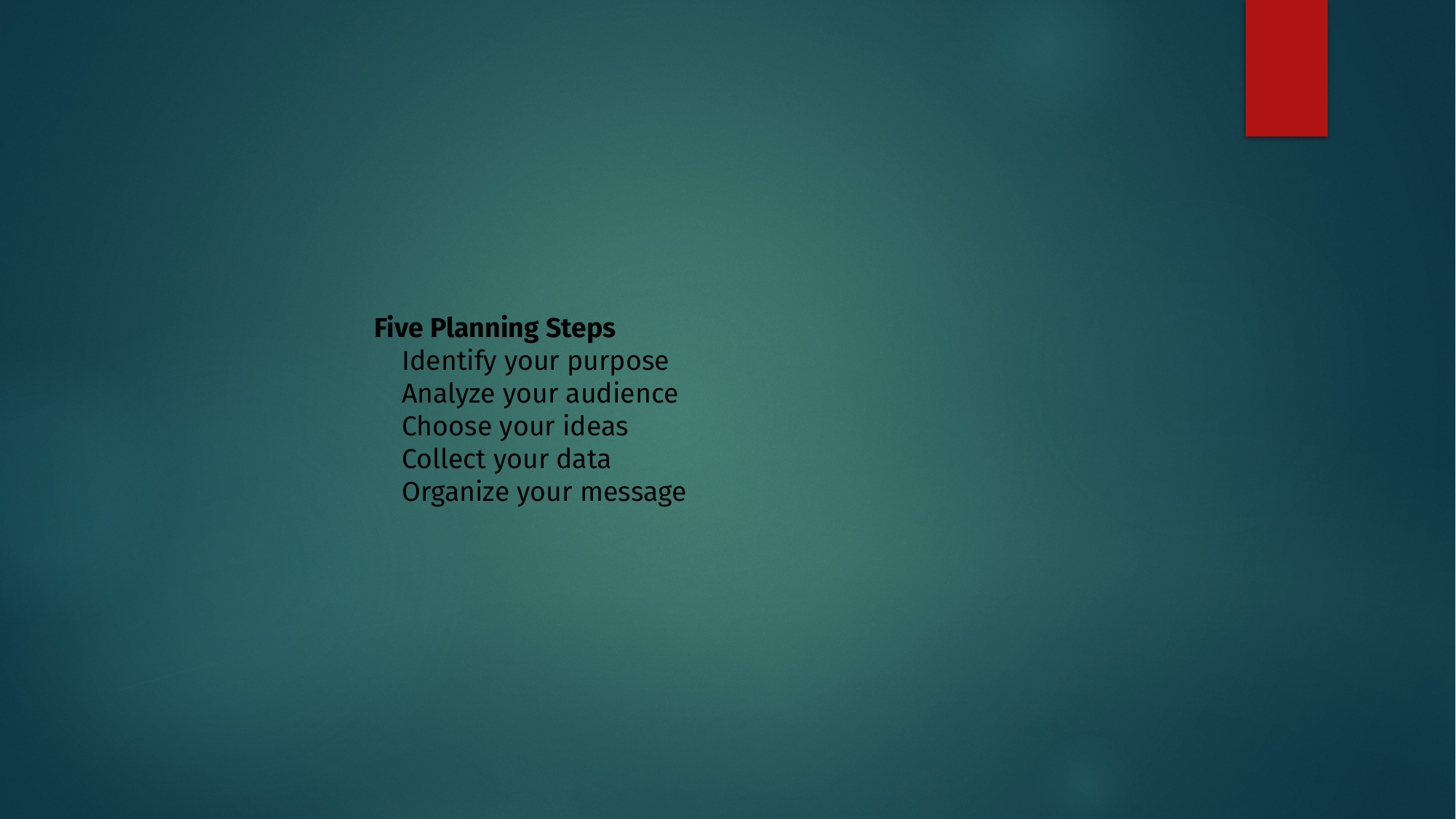

Five Planning Steps
Identify your purpose
Analyze your audience
Choose your ideas
Collect your data
Organize your message